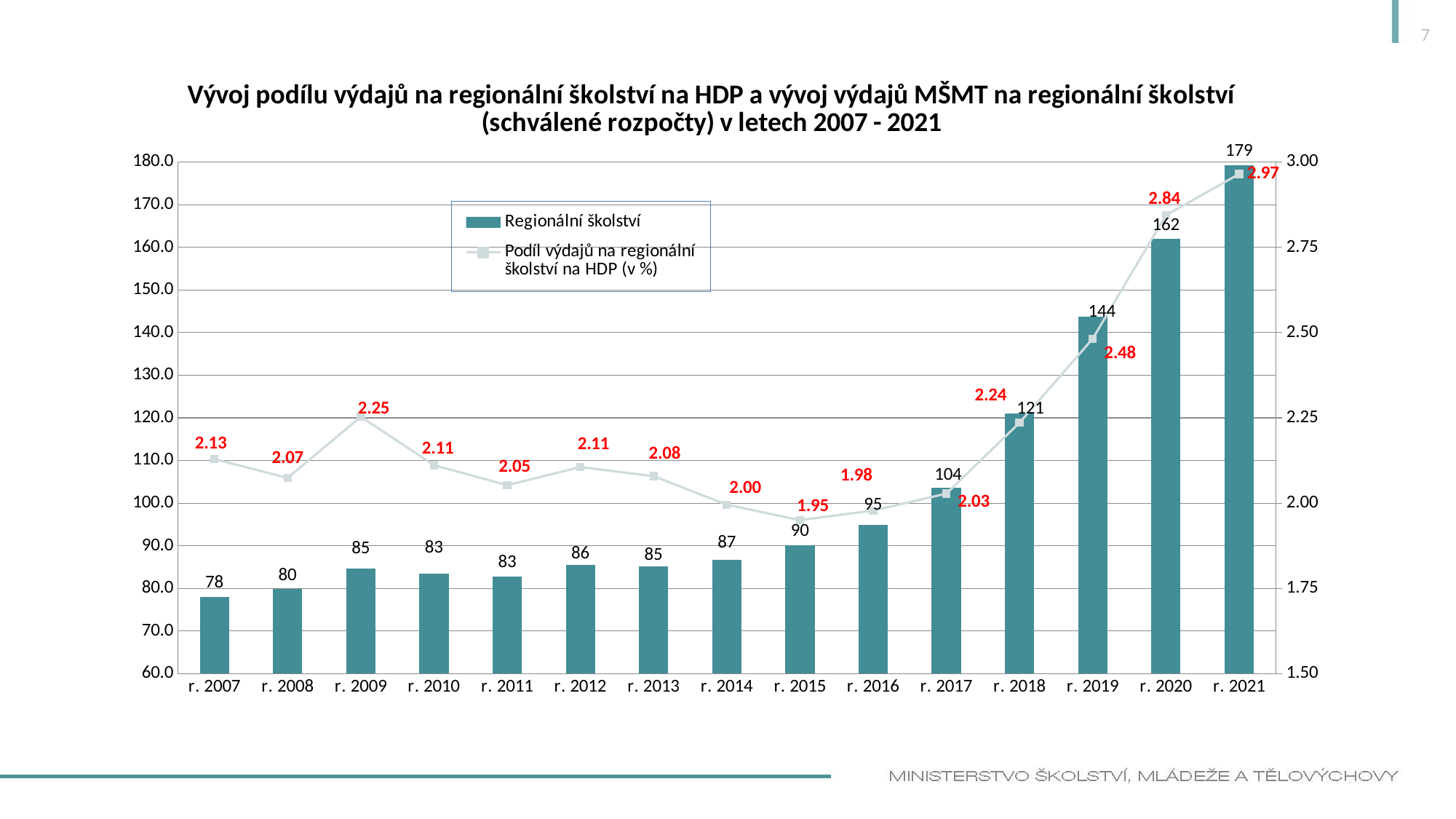

7

### Chart: Vývoj podílu výdajů na regionální školství na HDP a vývoj výdajů MŠMT na regionální školství (schválené rozpočty) v letech 2007 - 2021

| Category | Regionální školství  | Podíl výdajů na regionální školství na HDP (v %) |
|---|---|---|
| r. 2007 | 77.992 | 2.1291837291837292 |
| r. 2008 | 79.80000000000001 | 2.073804573804574 |
| r. 2009 | 84.7 | 2.2532588454376166 |
| r. 2010 | 83.48100000000001 | 2.1113050075872537 |
| r. 2011 | 82.8 | 2.0525532969757068 |
| r. 2012 | 85.5 | 2.105911330049261 |
| r. 2013 | 85.2 | 2.0790629575402635 |
| r. 2014 | 86.723 | 1.9954670961803957 |
| r. 2015 | 90.194 | 1.9501405405405408 |
| r. 2016 | 94.9 | 1.9783197831978323 |
| r. 2017 | 103.645 | 2.0278810408921935 |
| r. 2018 | 120.947 | 2.235619223659889 |
| r. 2019 | 143.723127562 | 2.482264724732297 |
| r. 2020 | 161.982083817 | 2.8442859318173834 |
| r. 2021 | 179.3252815566 | 2.9650344172718257 |